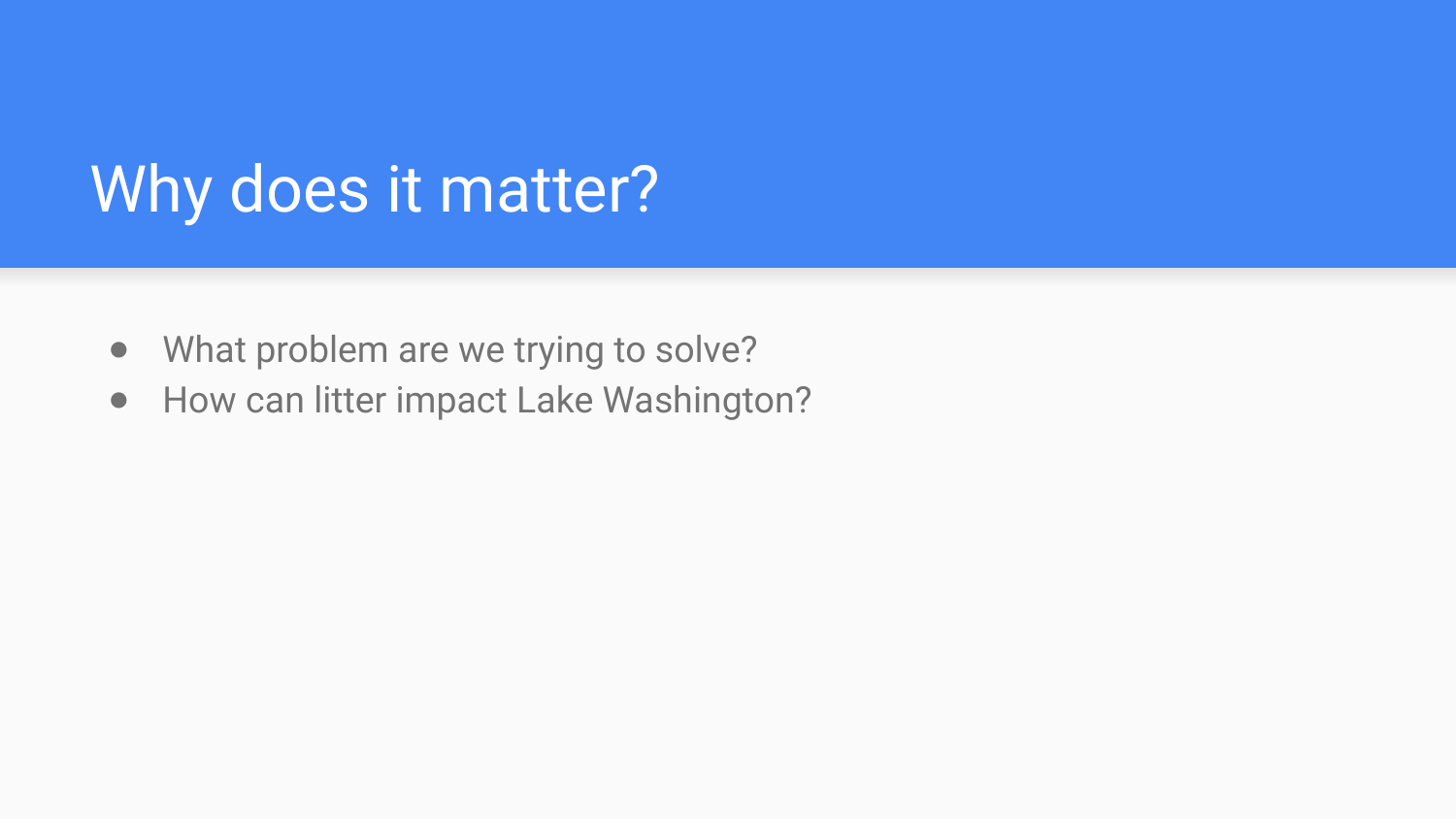

# Why does it matter?
What problem are we trying to solve?
How can litter impact Lake Washington?